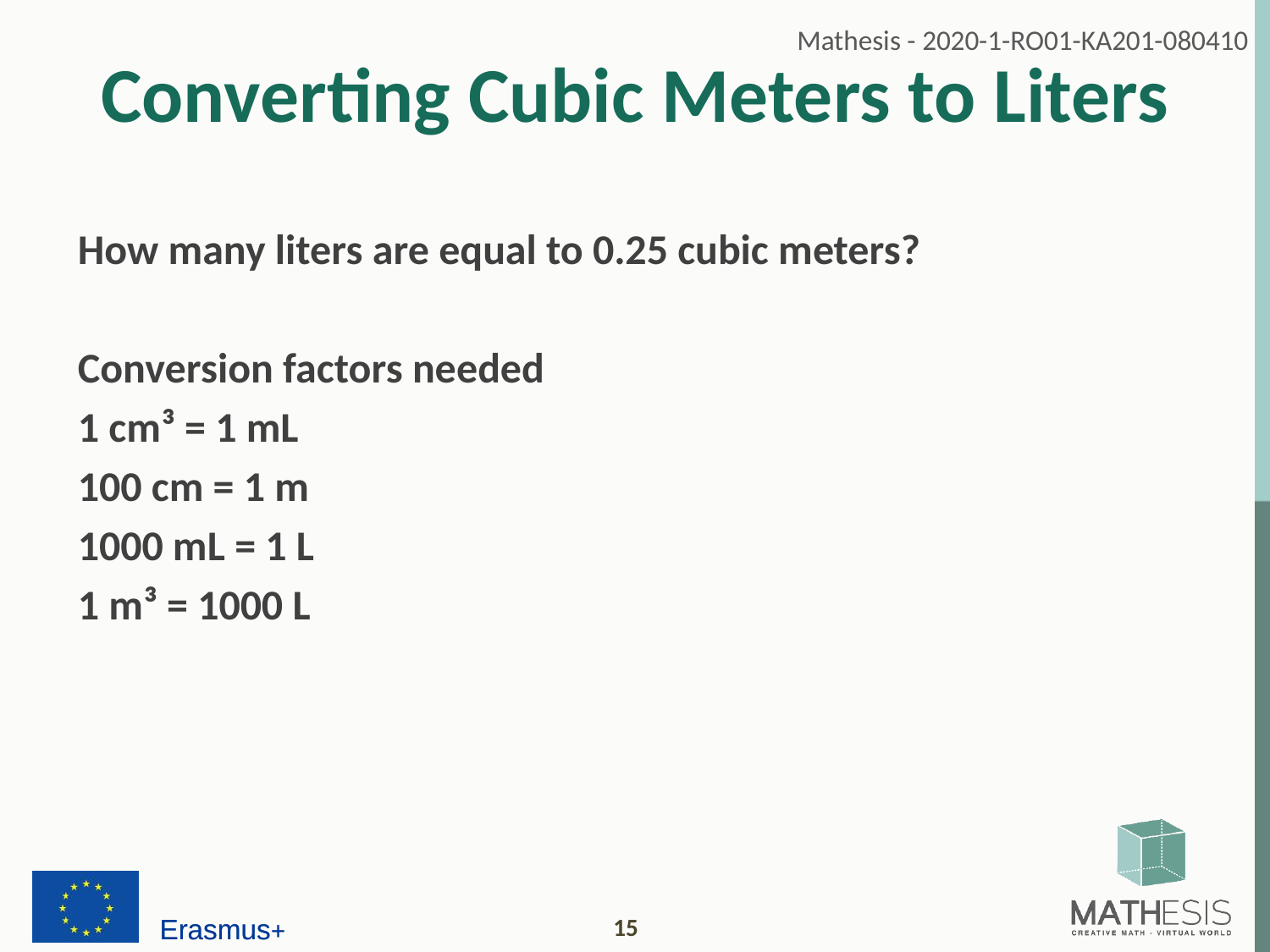

# Converting Cubic Meters to Liters
How many liters are equal to 0.25 cubic meters?

Conversion factors needed
1 cm³ = 1 mL
100 cm = 1 m
1000 mL = 1 L
1 m³ = 1000 L